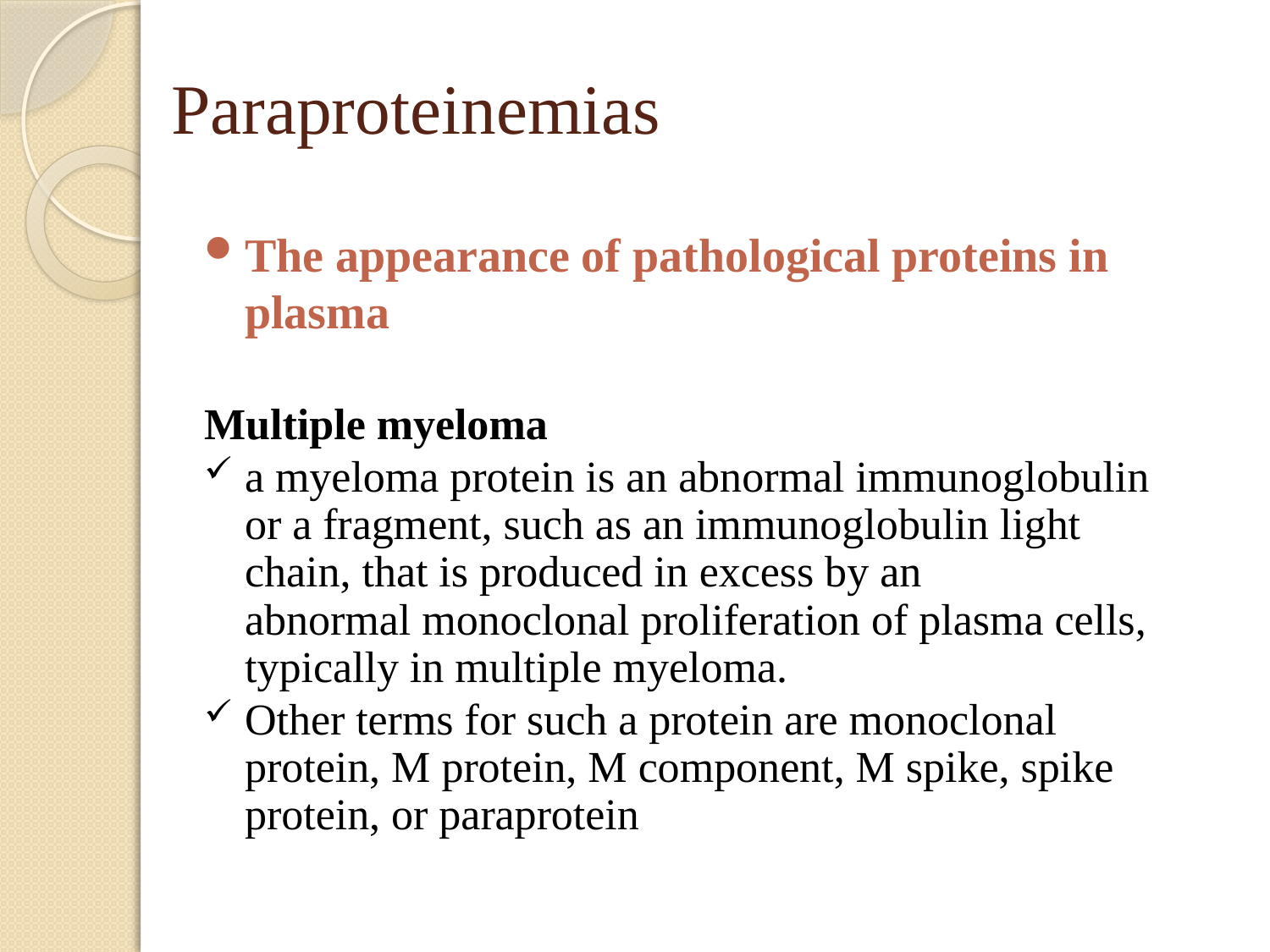

# Paraproteinemias

The appearance of pathological proteins in plasma

Multiple myeloma
a myeloma protein is an abnormal immunoglobulin or a fragment, such as an immunoglobulin light chain, that is produced in excess by an abnormal monoclonal proliferation of plasma cells, typically in multiple myeloma.
Other terms for such a protein are monoclonal protein, M protein, M component, M spike, spike protein, or paraprotein